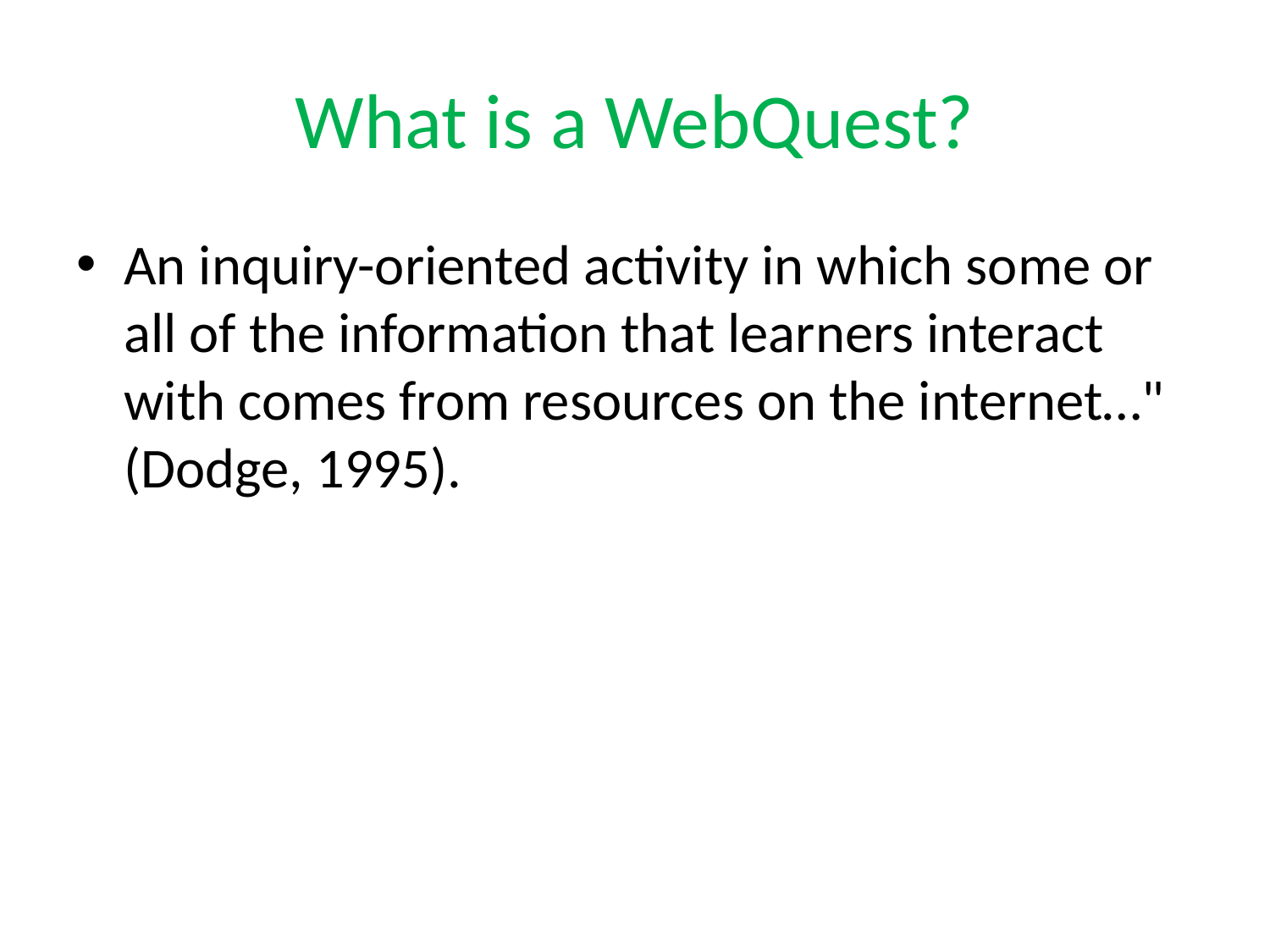

# What is a WebQuest?
An inquiry-oriented activity in which some or all of the information that learners interact with comes from resources on the internet…" (Dodge, 1995).